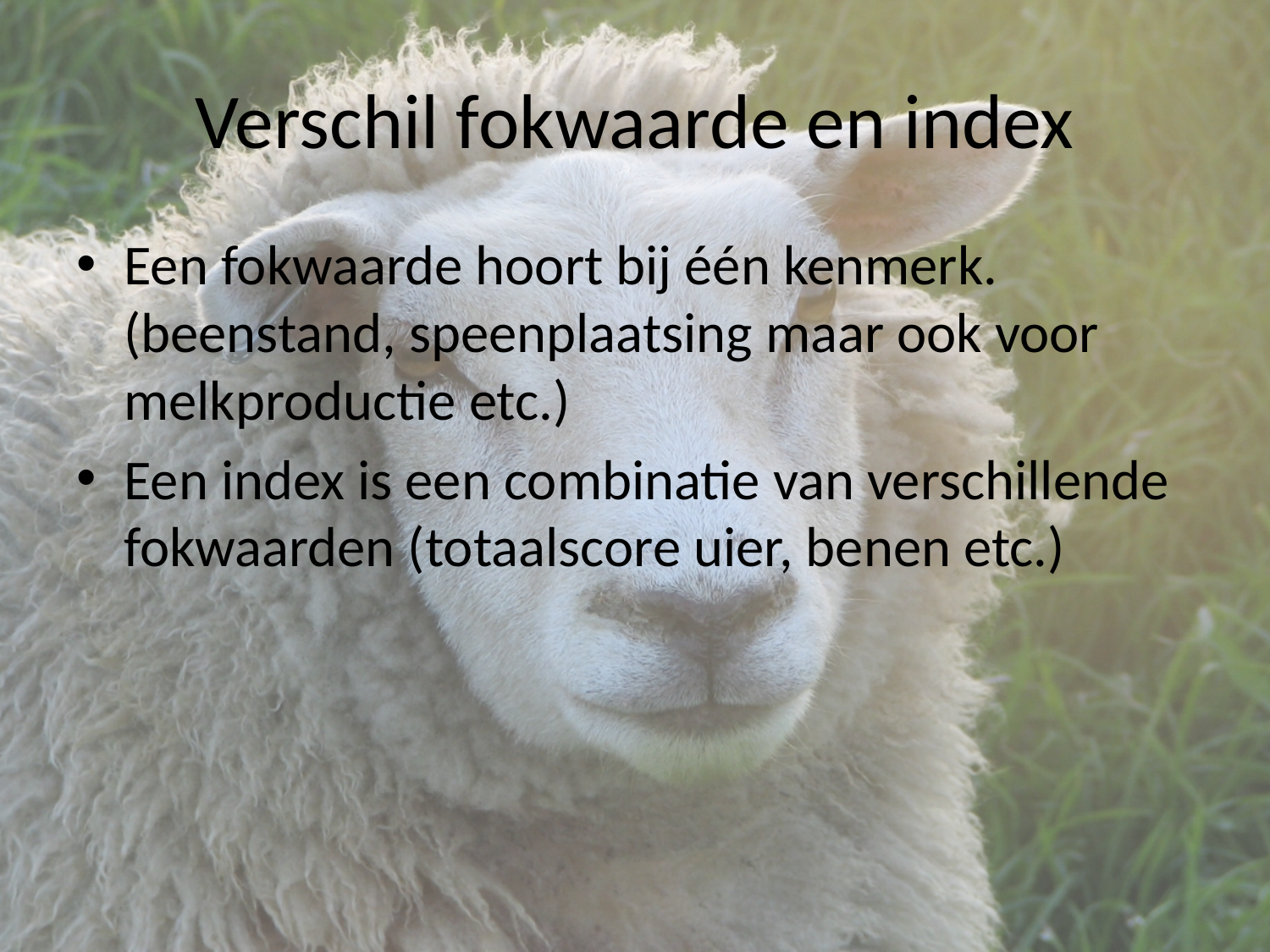

# Verschil fokwaarde en index
Een fokwaarde hoort bij één kenmerk. (beenstand, speenplaatsing maar ook voor melkproductie etc.)
Een index is een combinatie van verschillende fokwaarden (totaalscore uier, benen etc.)